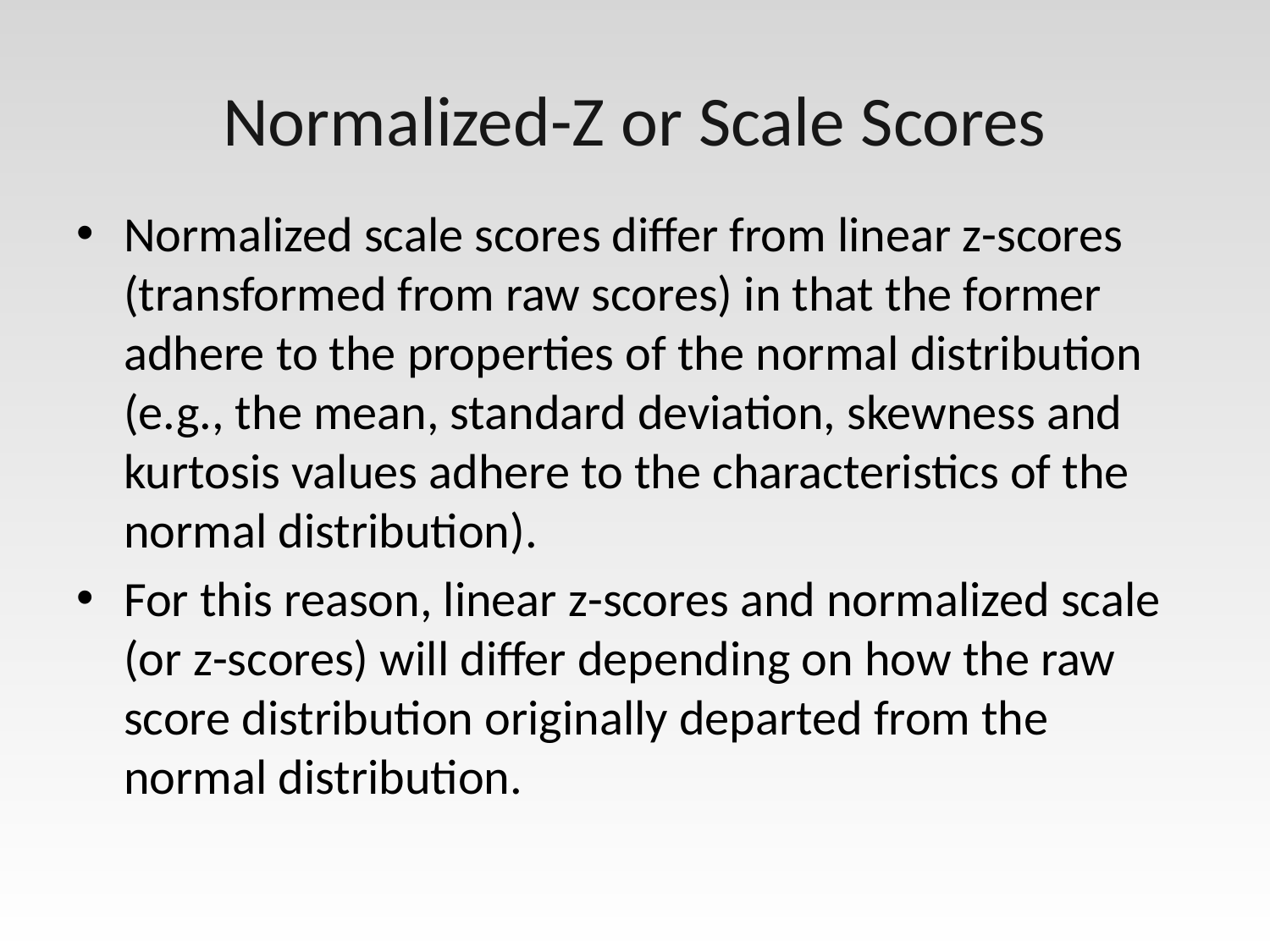

# Normalized-Z or Scale Scores
Normalized scale scores differ from linear z-scores (transformed from raw scores) in that the former adhere to the properties of the normal distribution (e.g., the mean, standard deviation, skewness and kurtosis values adhere to the characteristics of the normal distribution).
For this reason, linear z-scores and normalized scale (or z-scores) will differ depending on how the raw score distribution originally departed from the normal distribution.